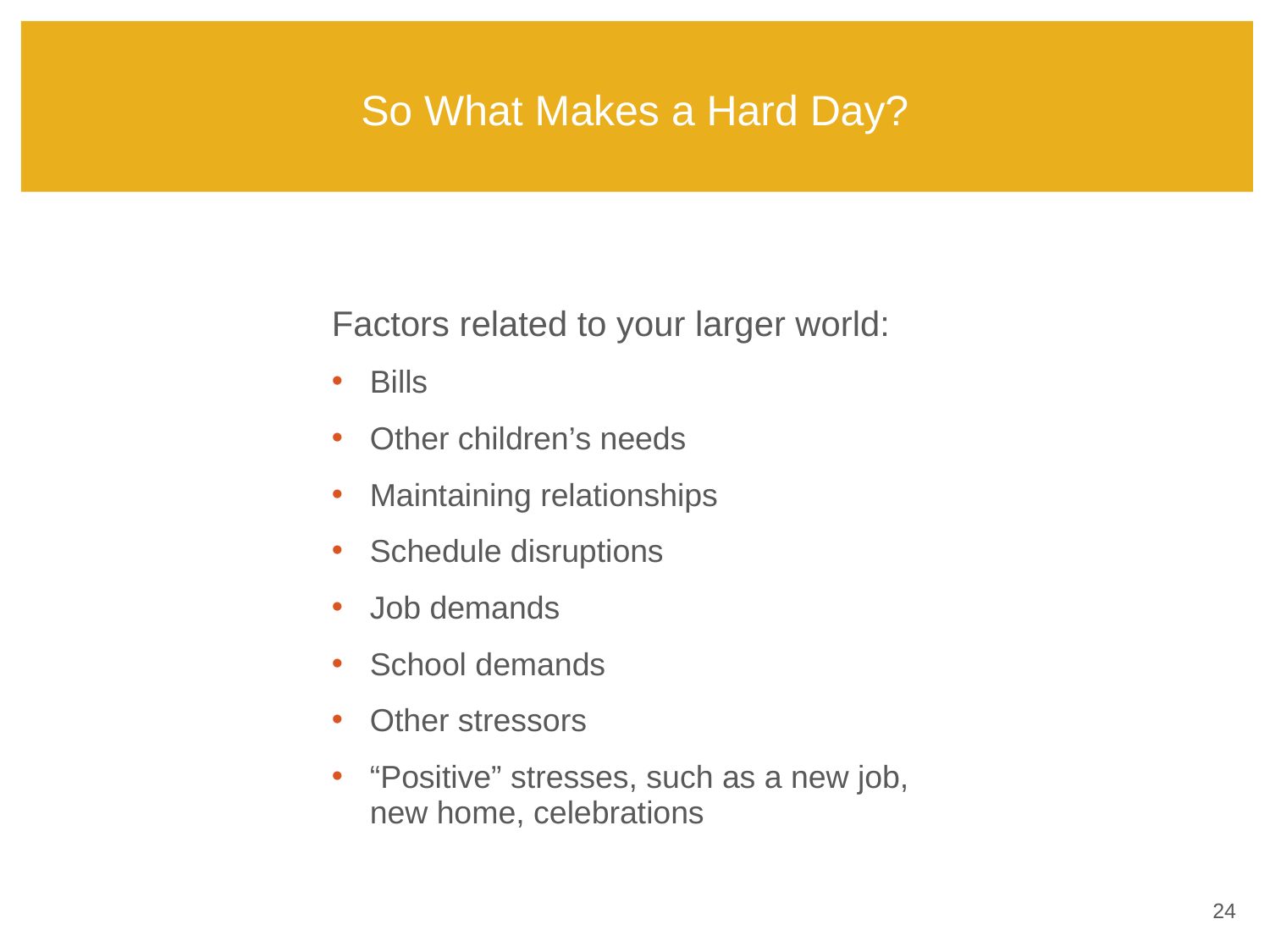

# So What Makes a Hard Day?
Factors related to your larger world:
Bills
Other children’s needs
Maintaining relationships
Schedule disruptions
Job demands
School demands
Other stressors
“Positive” stresses, such as a new job, new home, celebrations

24